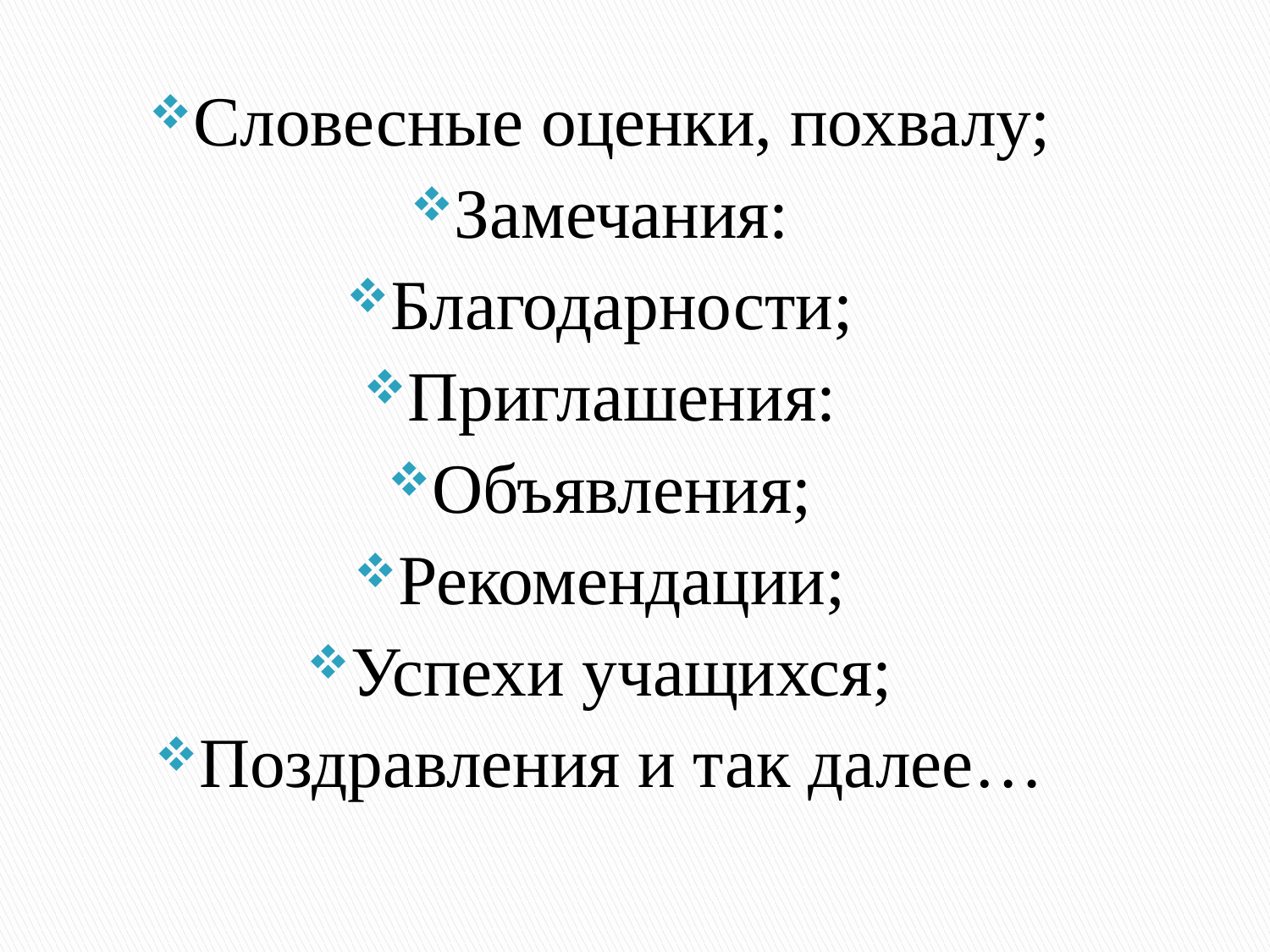

Словесные оценки, похвалу;
Замечания:
Благодарности;
Приглашения:
Объявления;
Рекомендации;
Успехи учащихся;
Поздравления и так далее…